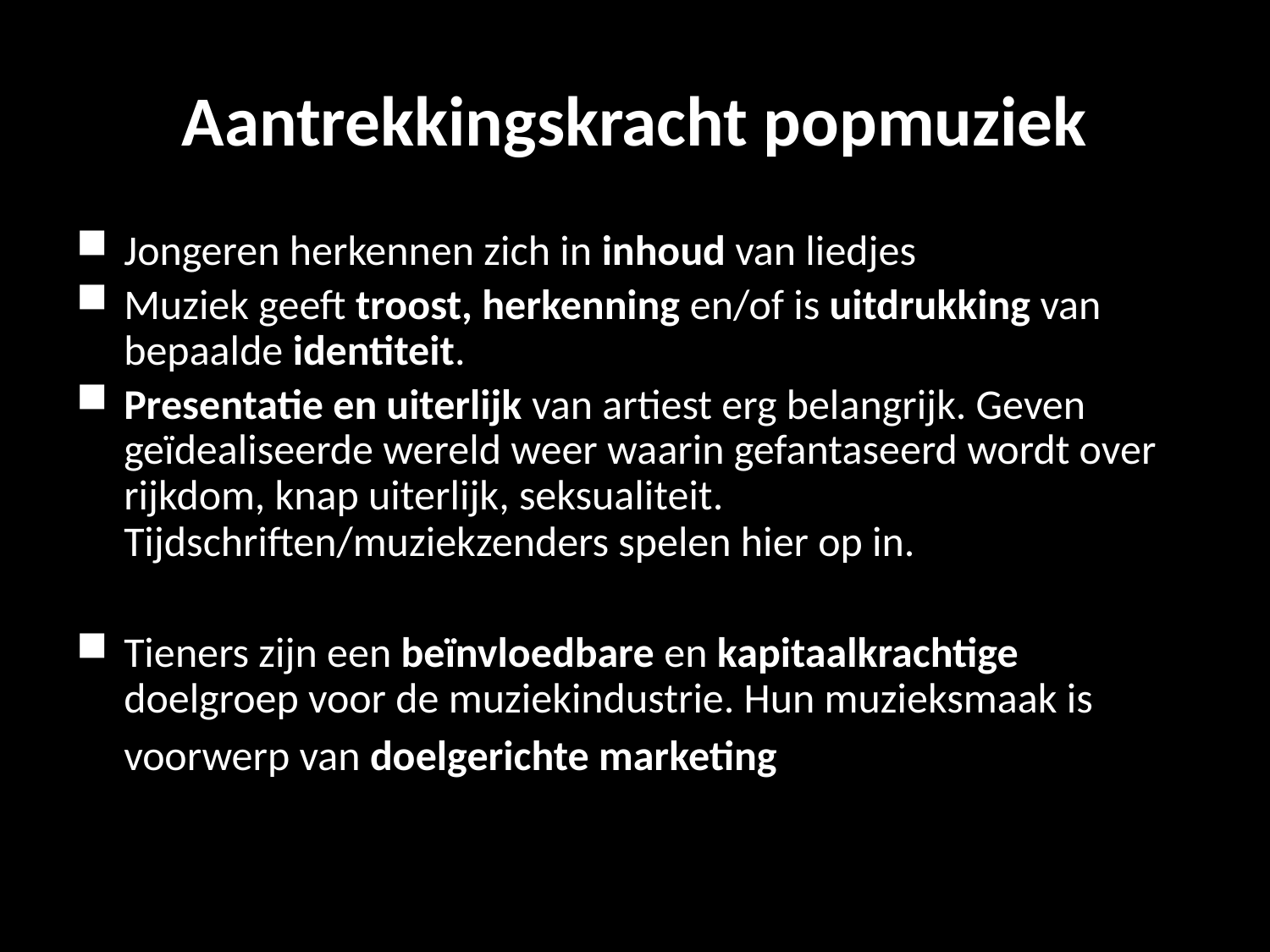

# Aantrekkingskracht popmuziek
Jongeren herkennen zich in inhoud van liedjes
Muziek geeft troost, herkenning en/of is uitdrukking van bepaalde identiteit.
Presentatie en uiterlijk van artiest erg belangrijk. Geven geïdealiseerde wereld weer waarin gefantaseerd wordt over rijkdom, knap uiterlijk, seksualiteit.  Tijdschriften/muziekzenders spelen hier op in.

Tieners zijn een beïnvloedbare en kapitaalkrachtige doelgroep voor de muziekindustrie. Hun muzieksmaak is voorwerp van doelgerichte marketing